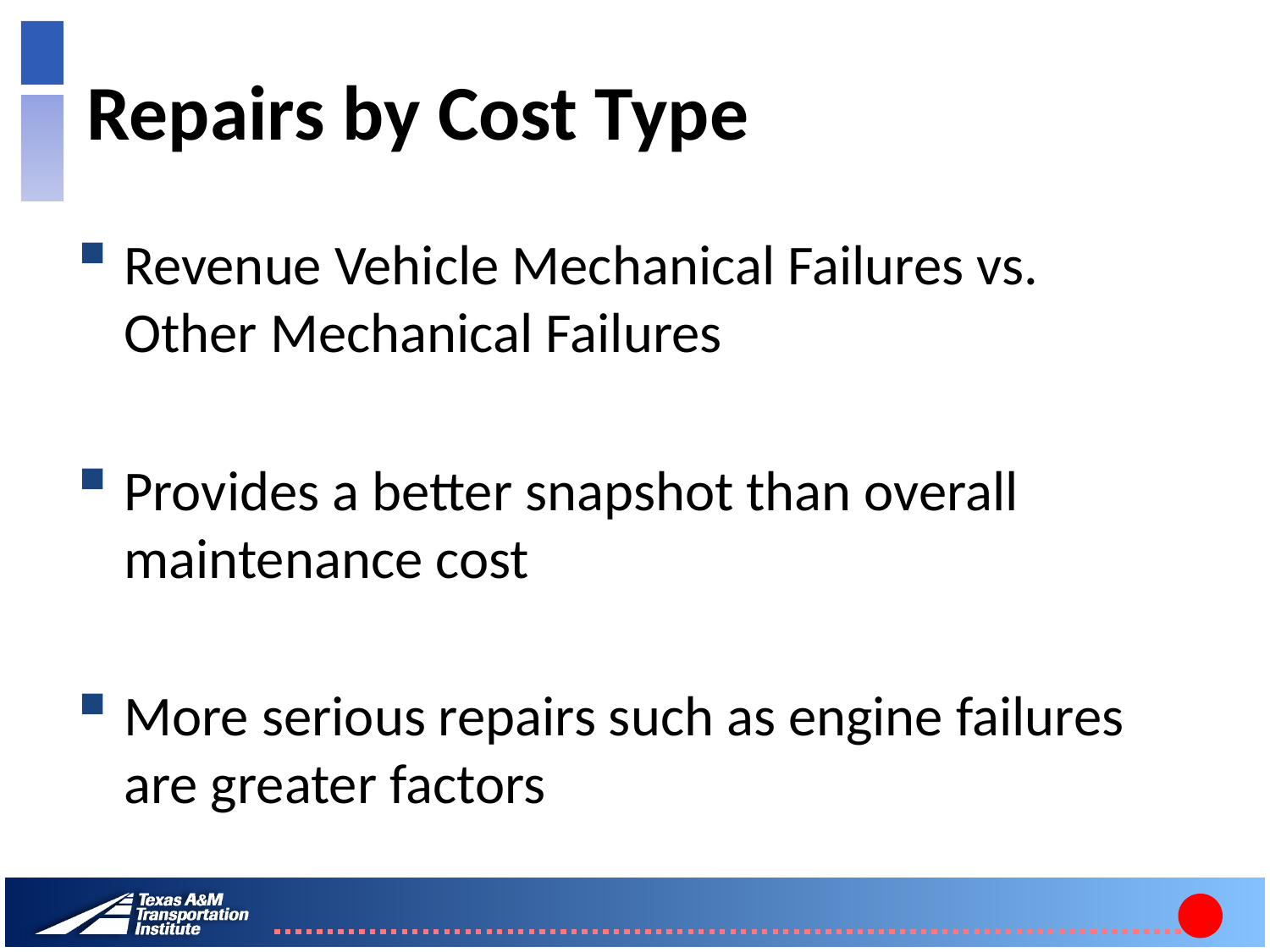

# Repairs by Cost Type
Revenue Vehicle Mechanical Failures vs.
Other Mechanical Failures

Provides a better snapshot than overall maintenance cost

More serious repairs such as engine failures are greater factors